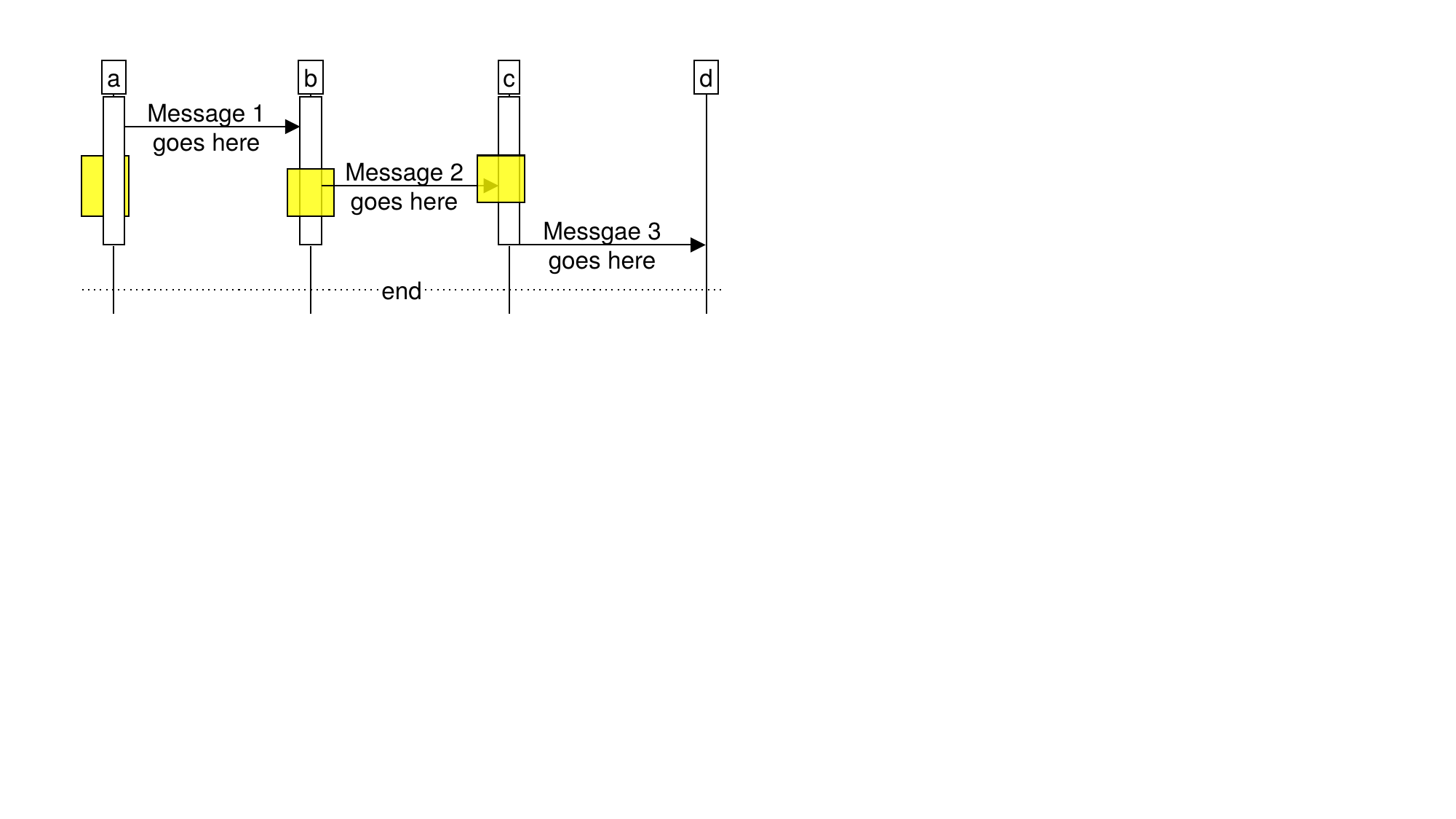

a
b
c
d

Message 1
goes here

Message 2
goes here

Messgae 3
goes here
end